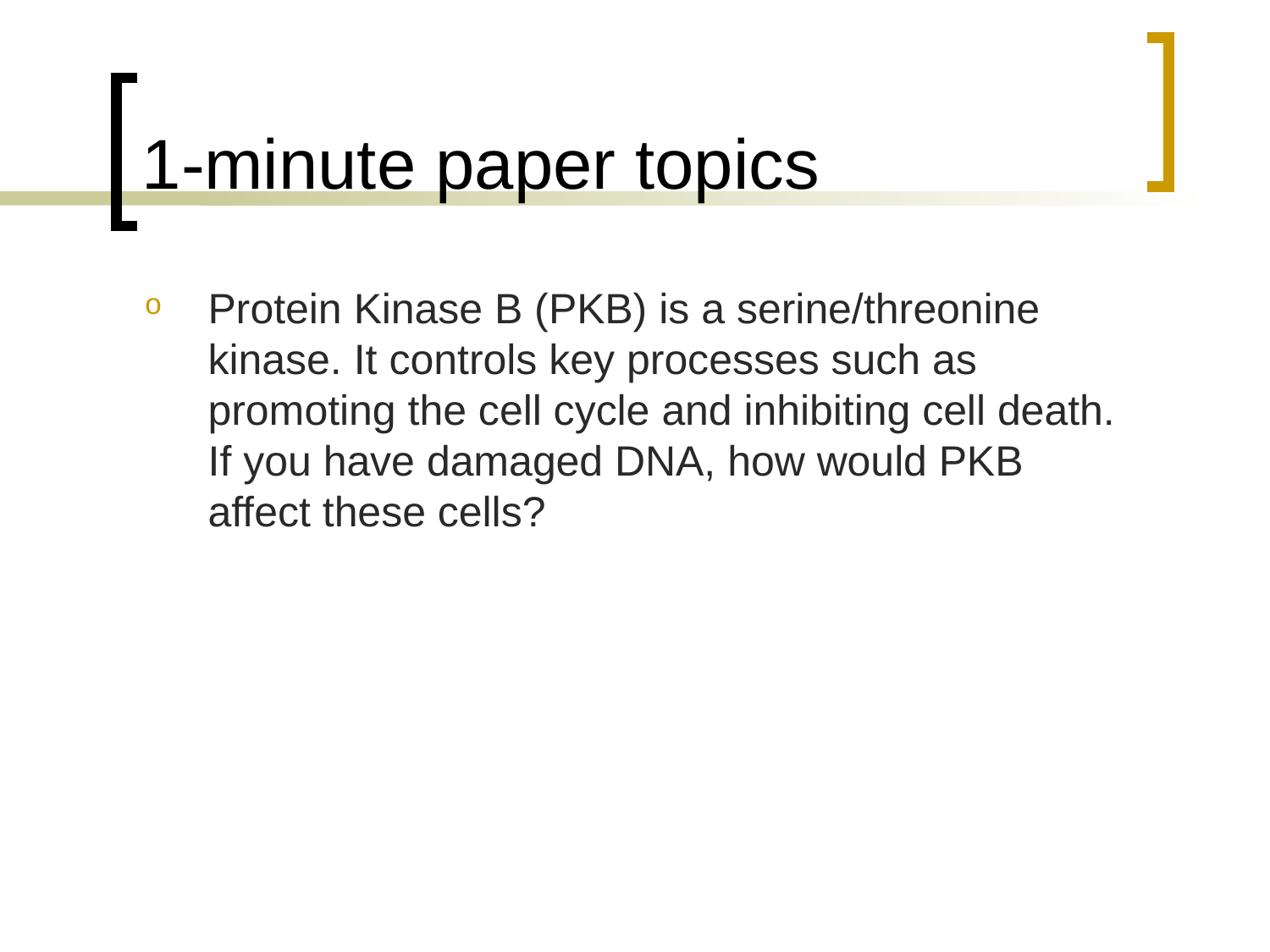

# 1-minute paper topics
Protein Kinase B (PKB) is a serine/threonine kinase. It controls key processes such as promoting the cell cycle and inhibiting cell death.  If you have damaged DNA, how would PKB affect these cells?